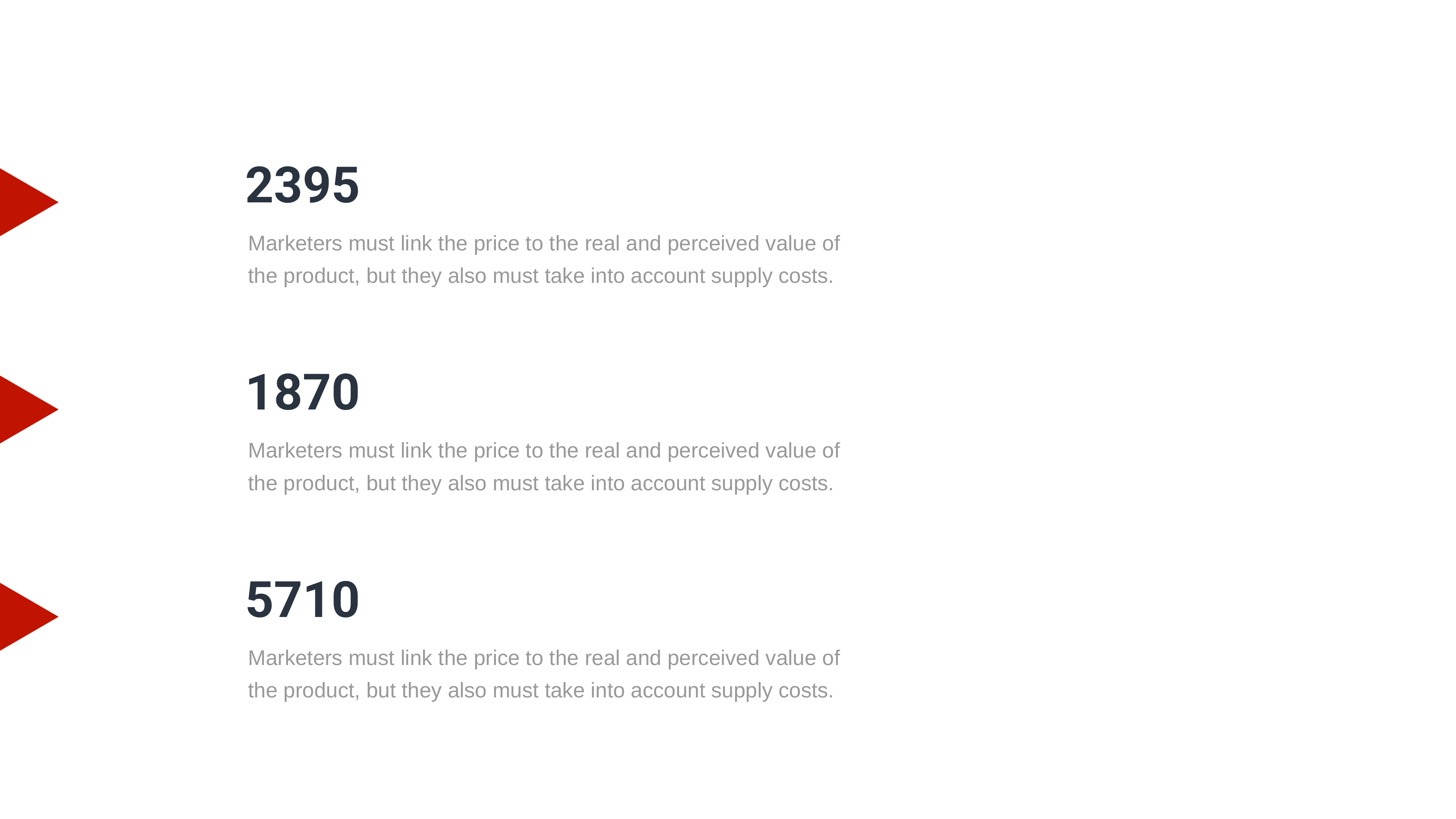

2395

Marketers must link the price to the real and perceived value of the product, but they also must take into account supply costs.
1870
Marketers must link the price to the real and perceived value of the product, but they also must take into account supply costs.
5710
Marketers must link the price to the real and perceived value of the product, but they also must take into account supply costs.